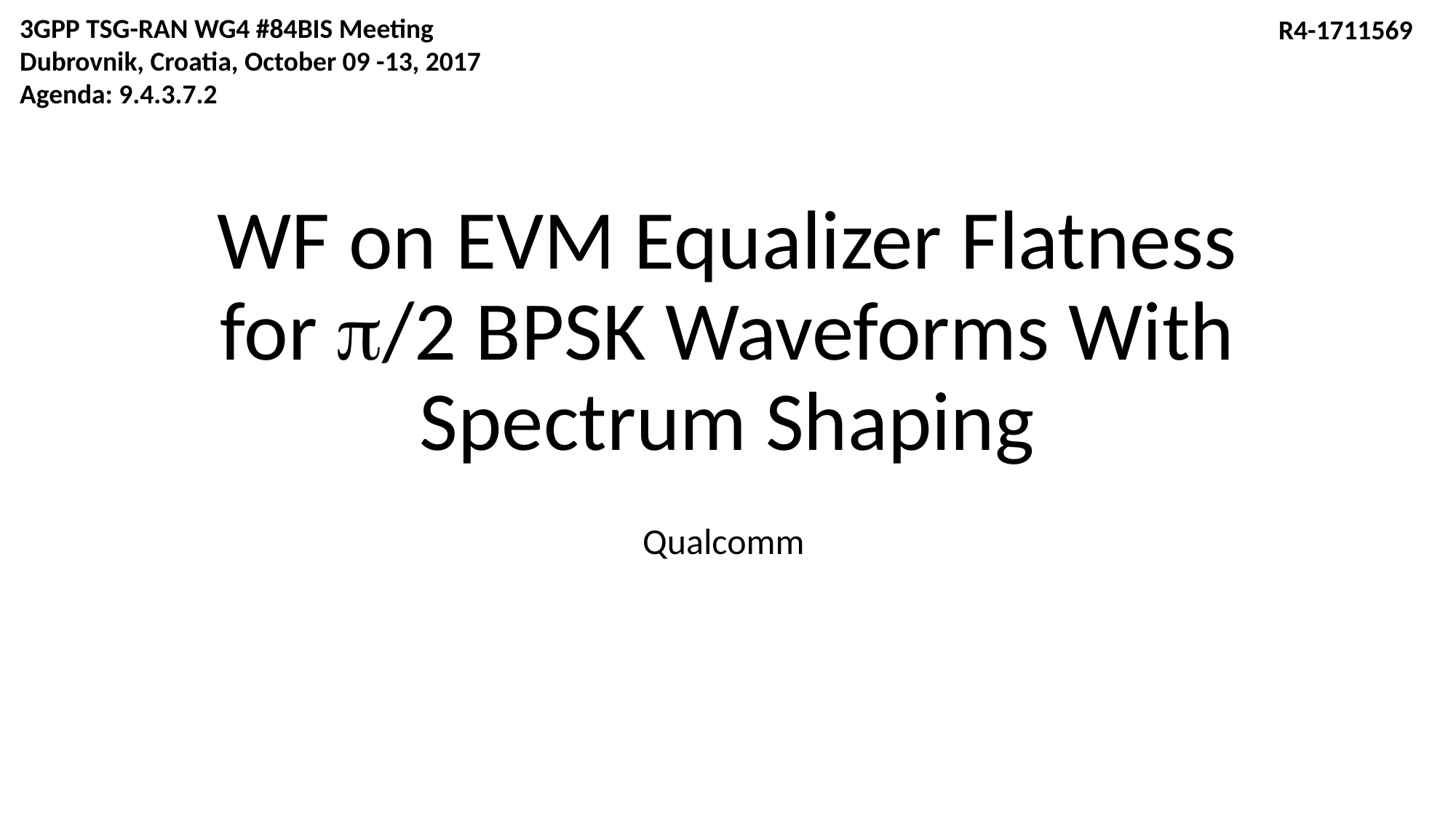

3GPP TSG-RAN WG4 #84BIS Meeting
Dubrovnik, Croatia, October 09 -13, 2017
Agenda: 9.4.3.7.2
R4-1711569
# WF on EVM Equalizer Flatness for π/2 BPSK Waveforms With Spectrum Shaping
Qualcomm